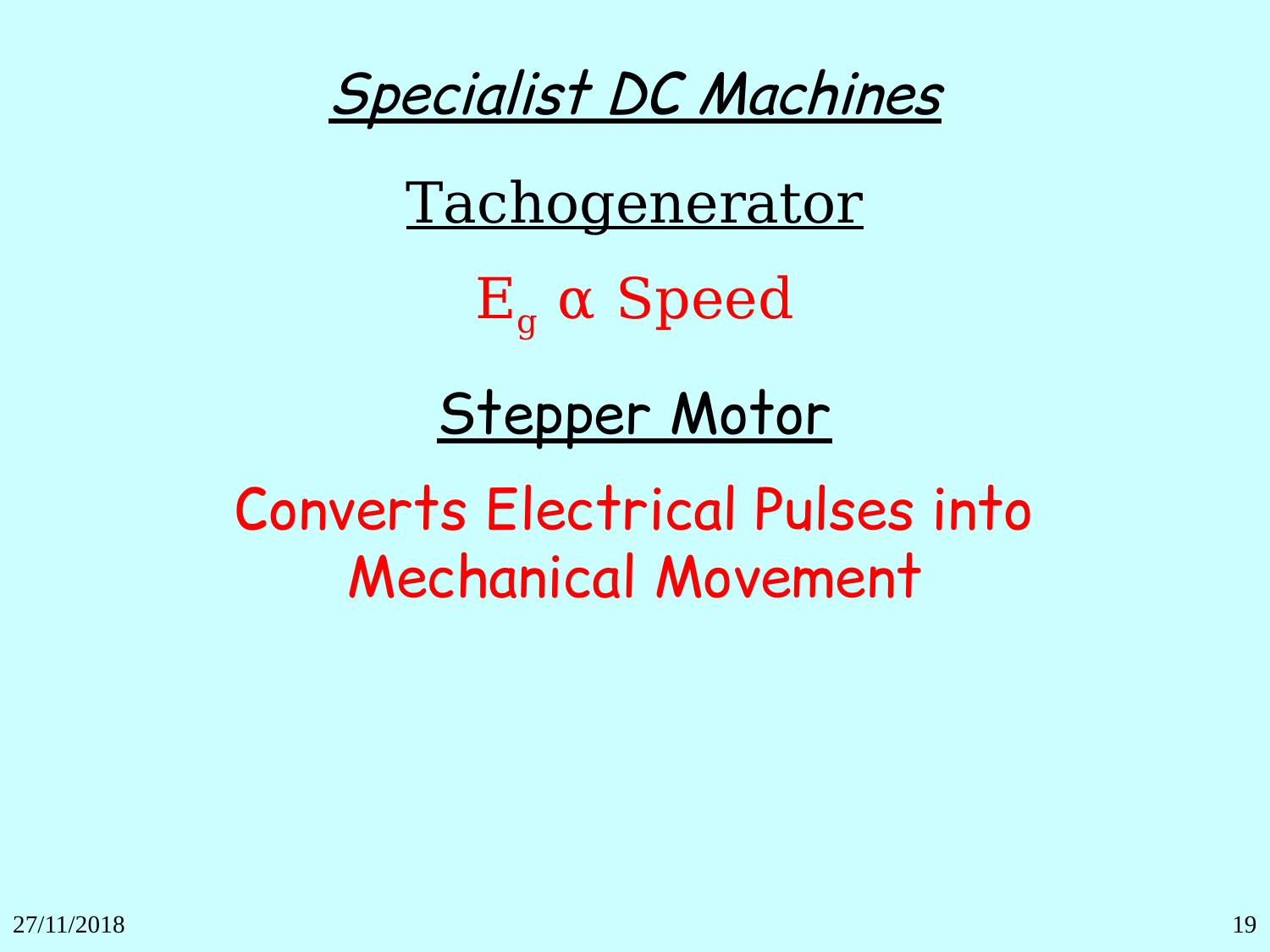

Specialist DC Machines
Tachogenerator
Eg α Speed
Stepper Motor
Converts Electrical Pulses into Mechanical Movement
27/11/2018
19